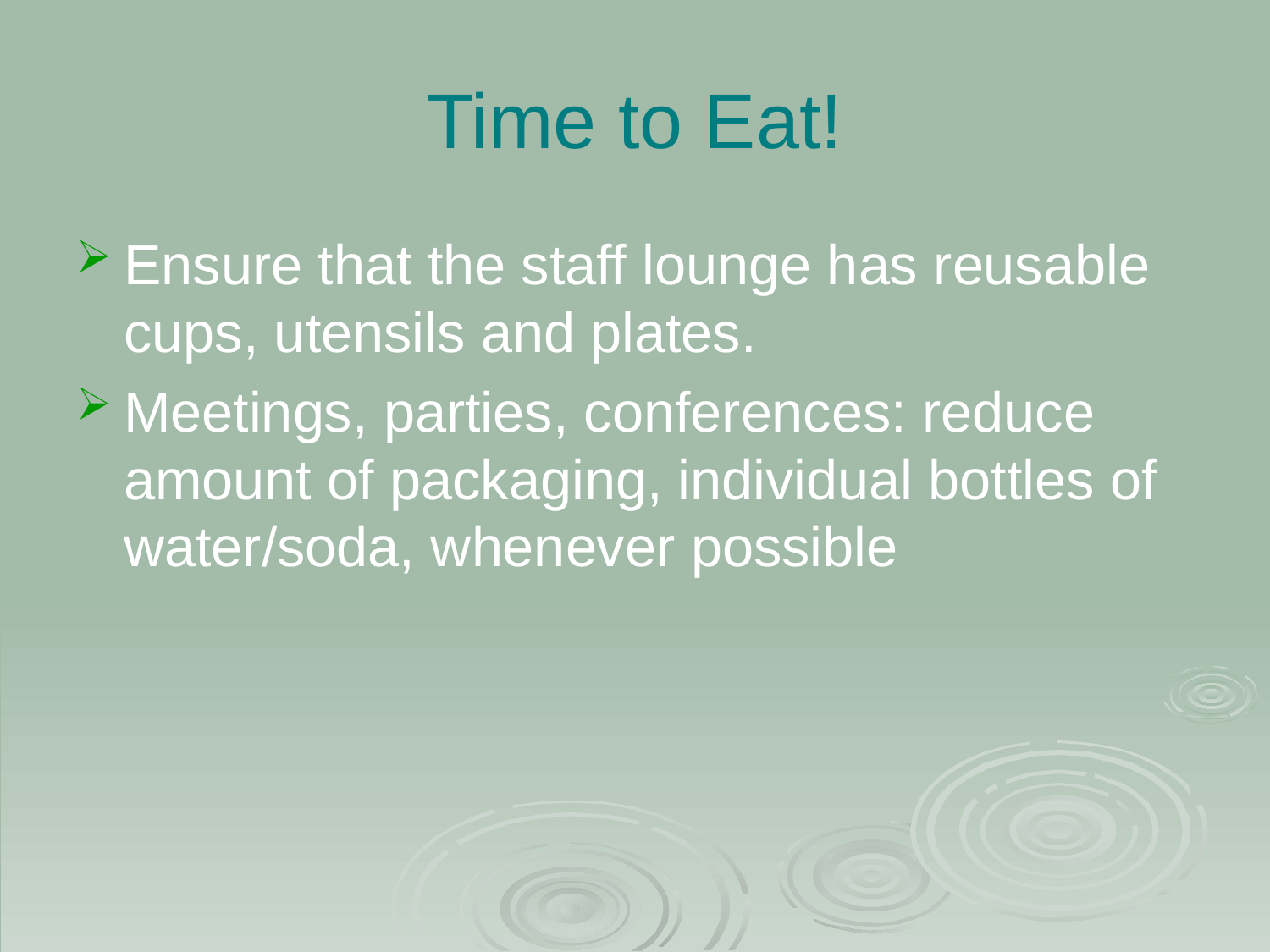

# Time to Eat!
Ensure that the staff lounge has reusable cups, utensils and plates.
Meetings, parties, conferences: reduce amount of packaging, individual bottles of water/soda, whenever possible